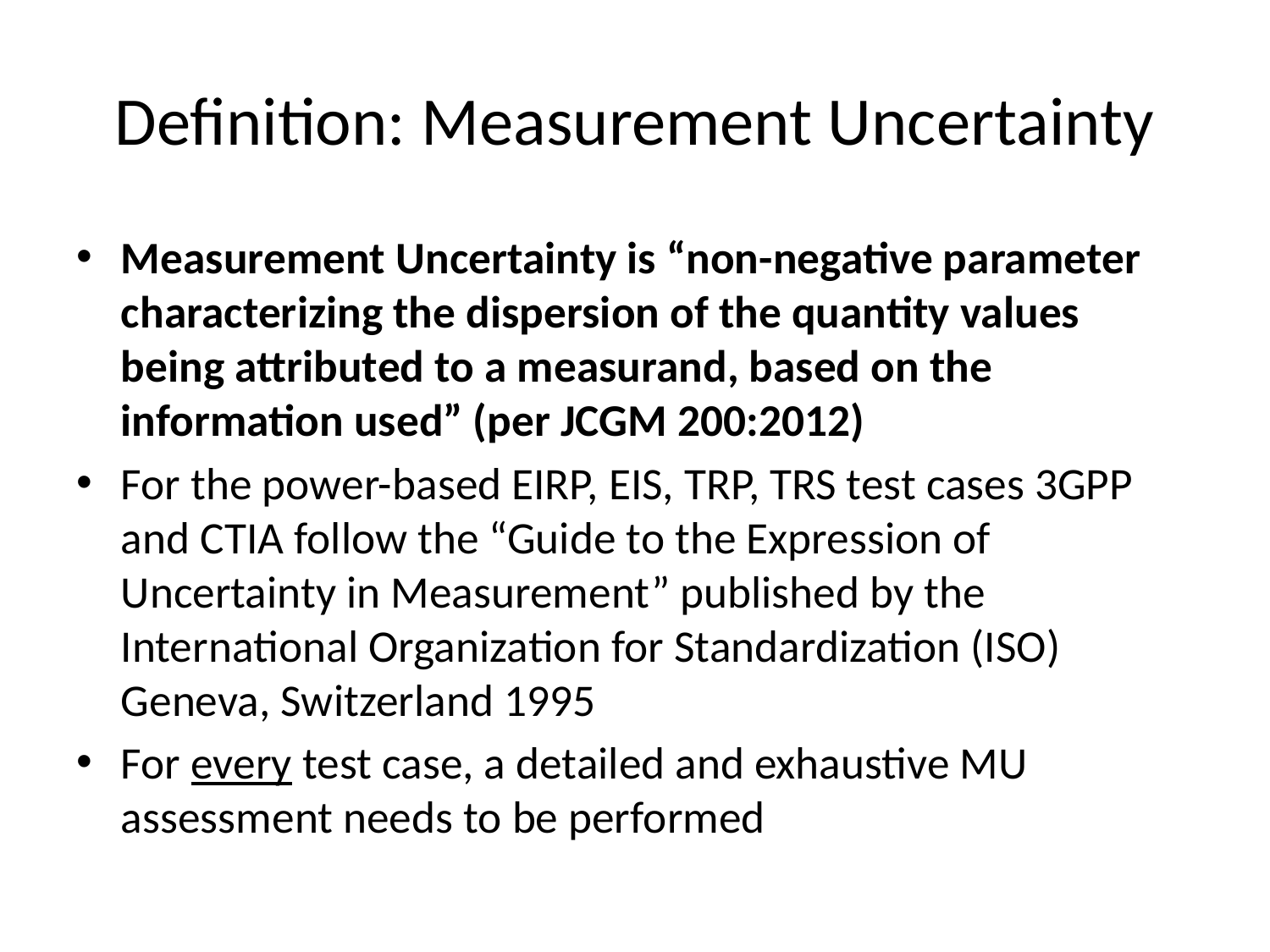

# Definition: Measurement Uncertainty
Measurement Uncertainty is “non-negative parameter characterizing the dispersion of the quantity values being attributed to a measurand, based on the information used” (per JCGM 200:2012)
For the power-based EIRP, EIS, TRP, TRS test cases 3GPP and CTIA follow the “Guide to the Expression of Uncertainty in Measurement” published by the International Organization for Standardization (ISO) Geneva, Switzerland 1995
For every test case, a detailed and exhaustive MU assessment needs to be performed